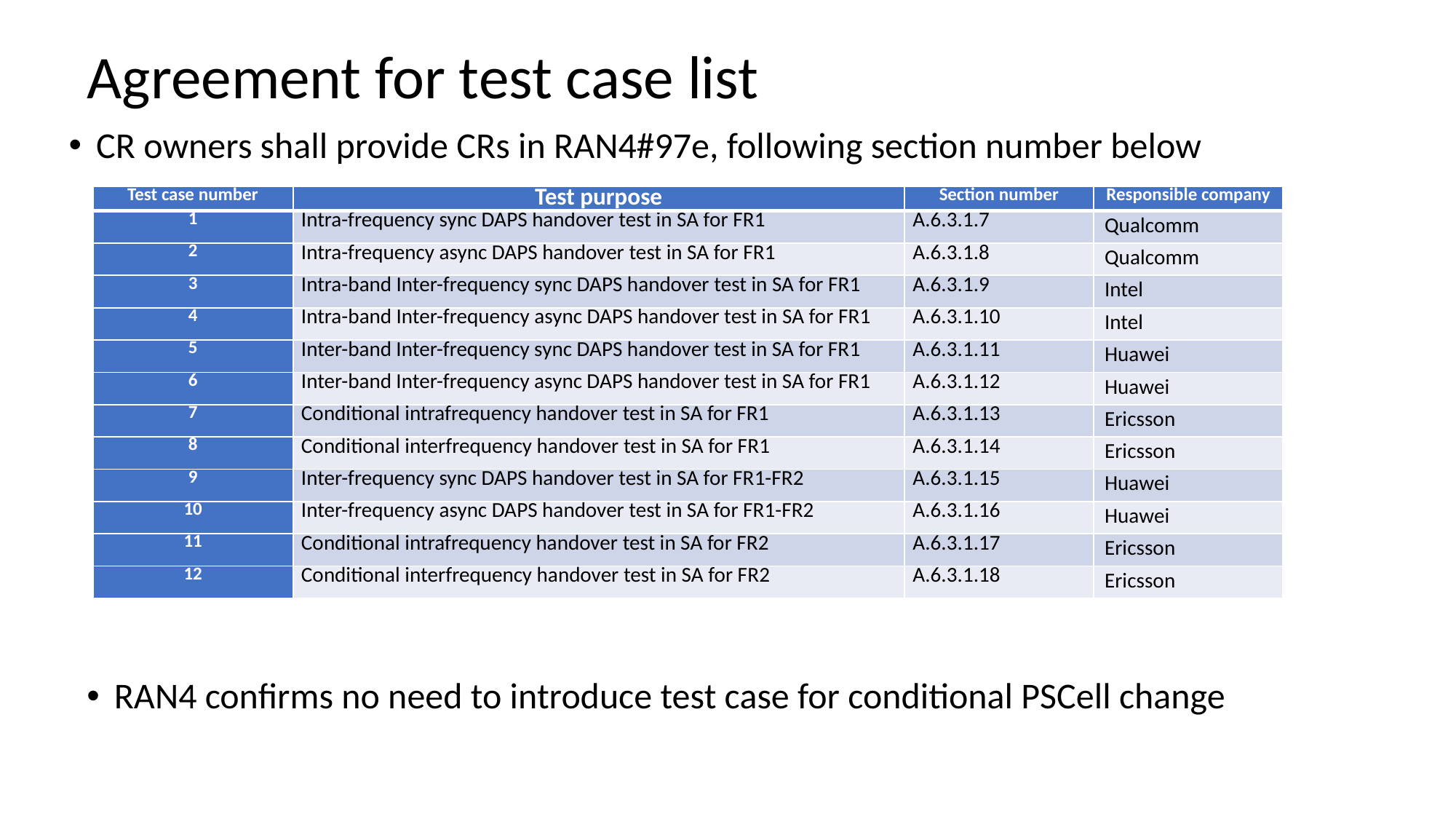

# Agreement for test case list
CR owners shall provide CRs in RAN4#97e, following section number below

| Test case number | Test purpose | Section number | Responsible company |
| --- | --- | --- | --- |
| 1 | Intra-frequency sync DAPS handover test in SA for FR1 | A.6.3.1.7 | Qualcomm |
| 2 | Intra-frequency async DAPS handover test in SA for FR1 | A.6.3.1.8 | Qualcomm |
| 3 | Intra-band Inter-frequency sync DAPS handover test in SA for FR1 | A.6.3.1.9 | Intel |
| 4 | Intra-band Inter-frequency async DAPS handover test in SA for FR1 | A.6.3.1.10 | Intel |
| 5 | Inter-band Inter-frequency sync DAPS handover test in SA for FR1 | A.6.3.1.11 | Huawei |
| 6 | Inter-band Inter-frequency async DAPS handover test in SA for FR1 | A.6.3.1.12 | Huawei |
| 7 | Conditional intrafrequency handover test in SA for FR1 | A.6.3.1.13 | Ericsson |
| 8 | Conditional interfrequency handover test in SA for FR1 | A.6.3.1.14 | Ericsson |
| 9 | Inter-frequency sync DAPS handover test in SA for FR1-FR2 | A.6.3.1.15 | Huawei |
| 10 | Inter-frequency async DAPS handover test in SA for FR1-FR2 | A.6.3.1.16 | Huawei |
| 11 | Conditional intrafrequency handover test in SA for FR2 | A.6.3.1.17 | Ericsson |
| 12 | Conditional interfrequency handover test in SA for FR2 | A.6.3.1.18 | Ericsson |
RAN4 confirms no need to introduce test case for conditional PSCell change